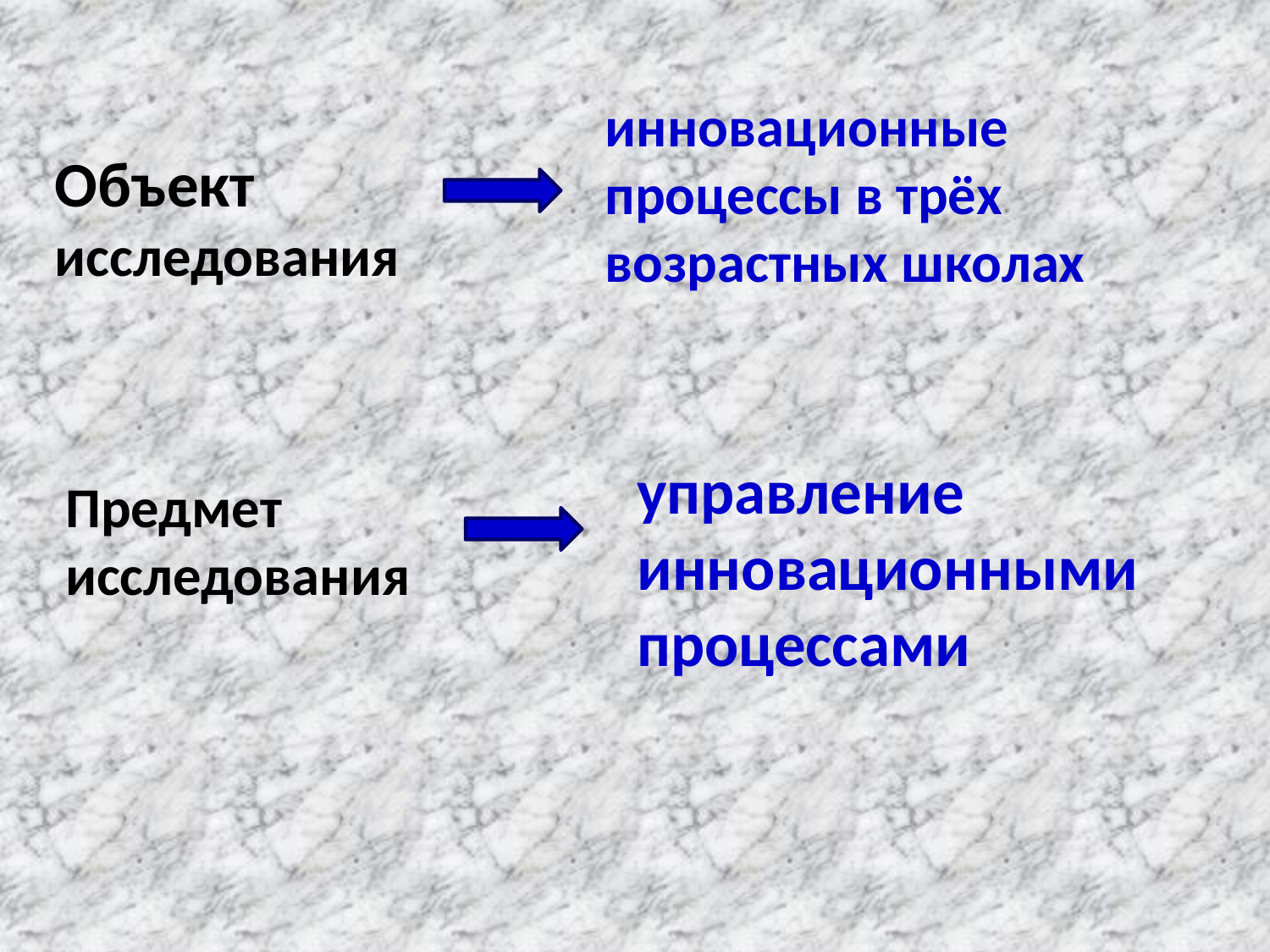

инновационные процессы в трёх возрастных школах
Объект исследования

управление инновационными процессами
Предмет исследования